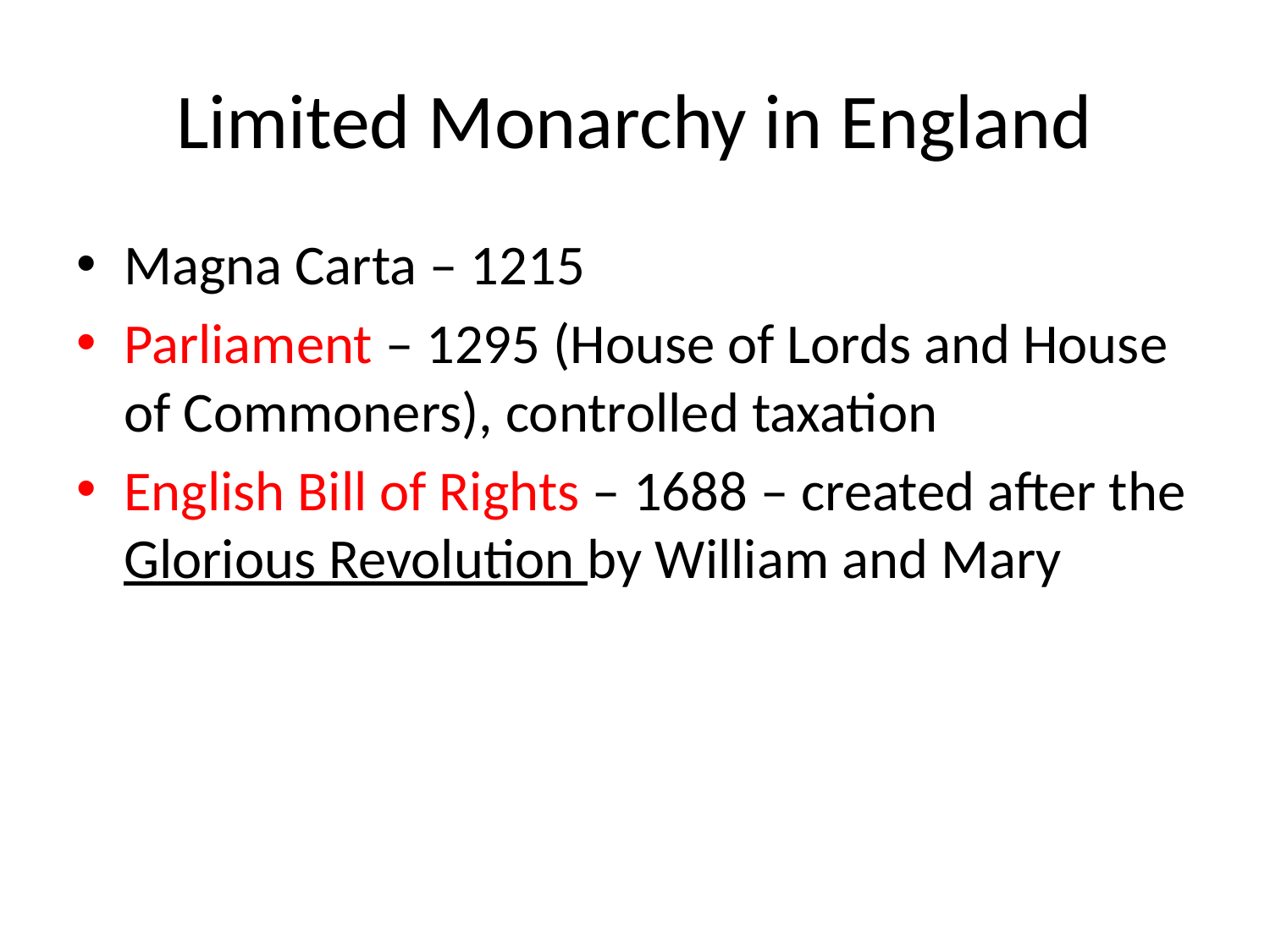

# Limited Monarchy in England
Magna Carta – 1215
Parliament – 1295 (House of Lords and House of Commoners), controlled taxation
English Bill of Rights – 1688 – created after the Glorious Revolution by William and Mary